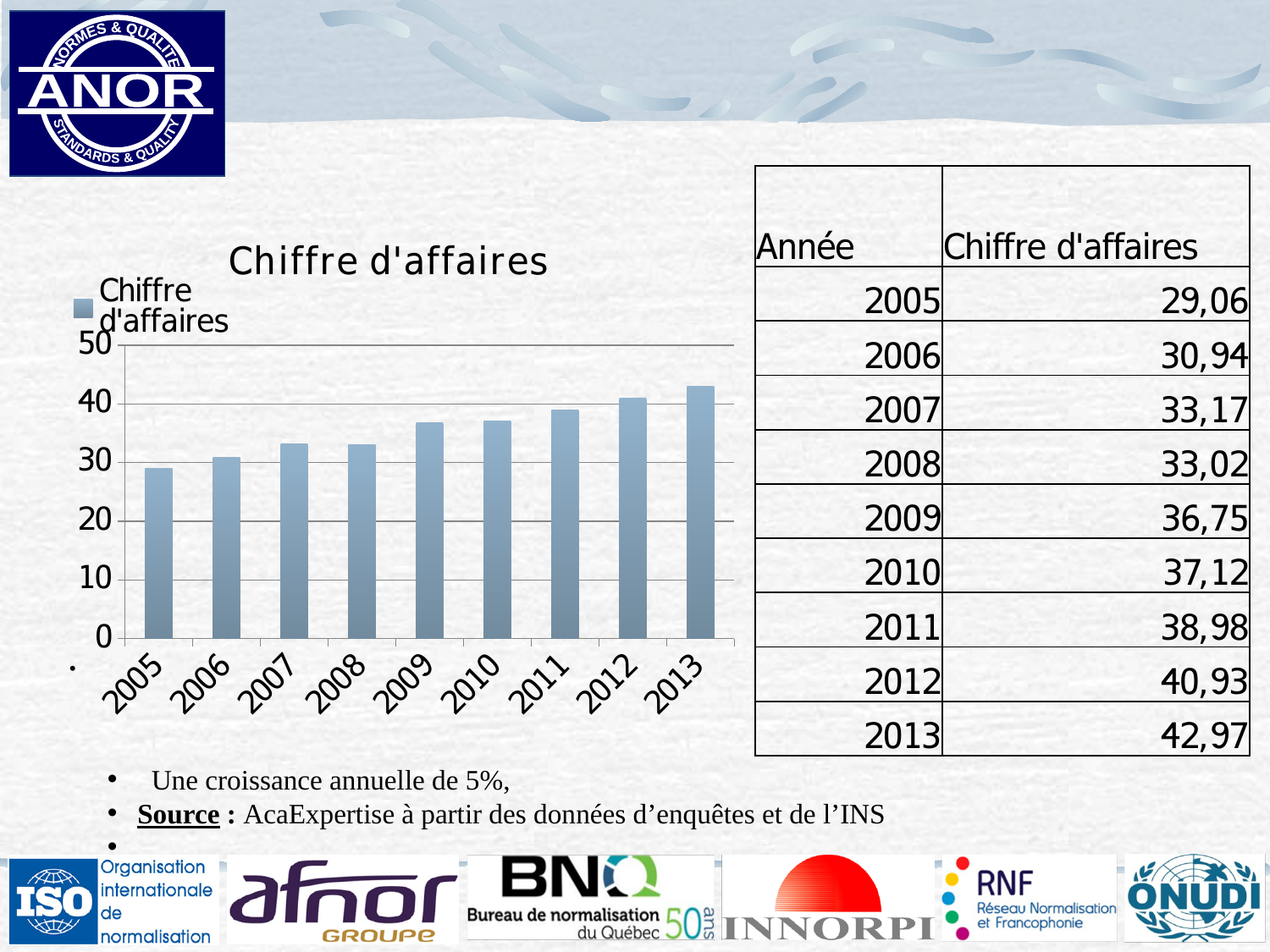

| Année | Chiffre d'affaires |
| --- | --- |
| 2005 | 29,06 |
| 2006 | 30,94 |
| 2007 | 33,17 |
| 2008 | 33,02 |
| 2009 | 36,75 |
| 2010 | 37,12 |
| 2011 | 38,98 |
| 2012 | 40,93 |
| 2013 | 42,97 |

.

### Chart:

| Category | Chiffre d'affaires |
|---|---|
| 2005 | 29.06 |
| 2006 | 30.939999999999987 |
| 2007 | 33.17 |
| 2008 | 33.02 |
| 2009 | 36.75 |
| 2010 | 37.12000000000001 |
| 2011 | 38.980000000000004 |
| 2012 | 40.93 |
| 2013 | 42.97 |
  Une croissance annuelle de 5%,
Source : AcaExpertise à partir des données d’enquêtes et de l’INS